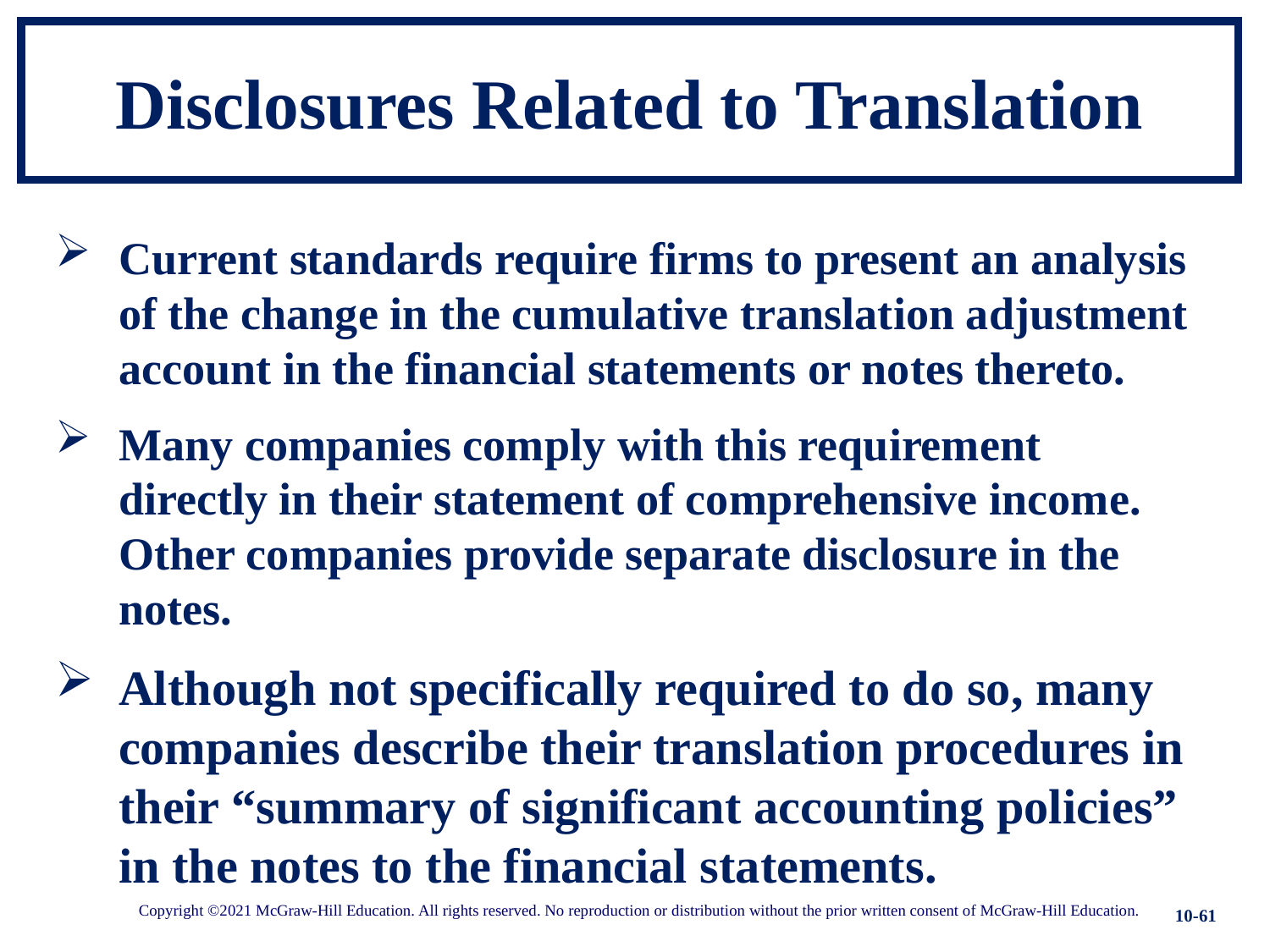

# Disclosures Related to Translation
Current standards require firms to present an analysis of the change in the cumulative translation adjustment account in the financial statements or notes thereto.
Many companies comply with this requirement directly in their statement of comprehensive income. Other companies provide separate disclosure in the notes.
Although not specifically required to do so, many companies describe their translation procedures in their “summary of significant accounting policies” in the notes to the financial statements.
10-61
Copyright ©2021 McGraw-Hill Education. All rights reserved. No reproduction or distribution without the prior written consent of McGraw-Hill Education.